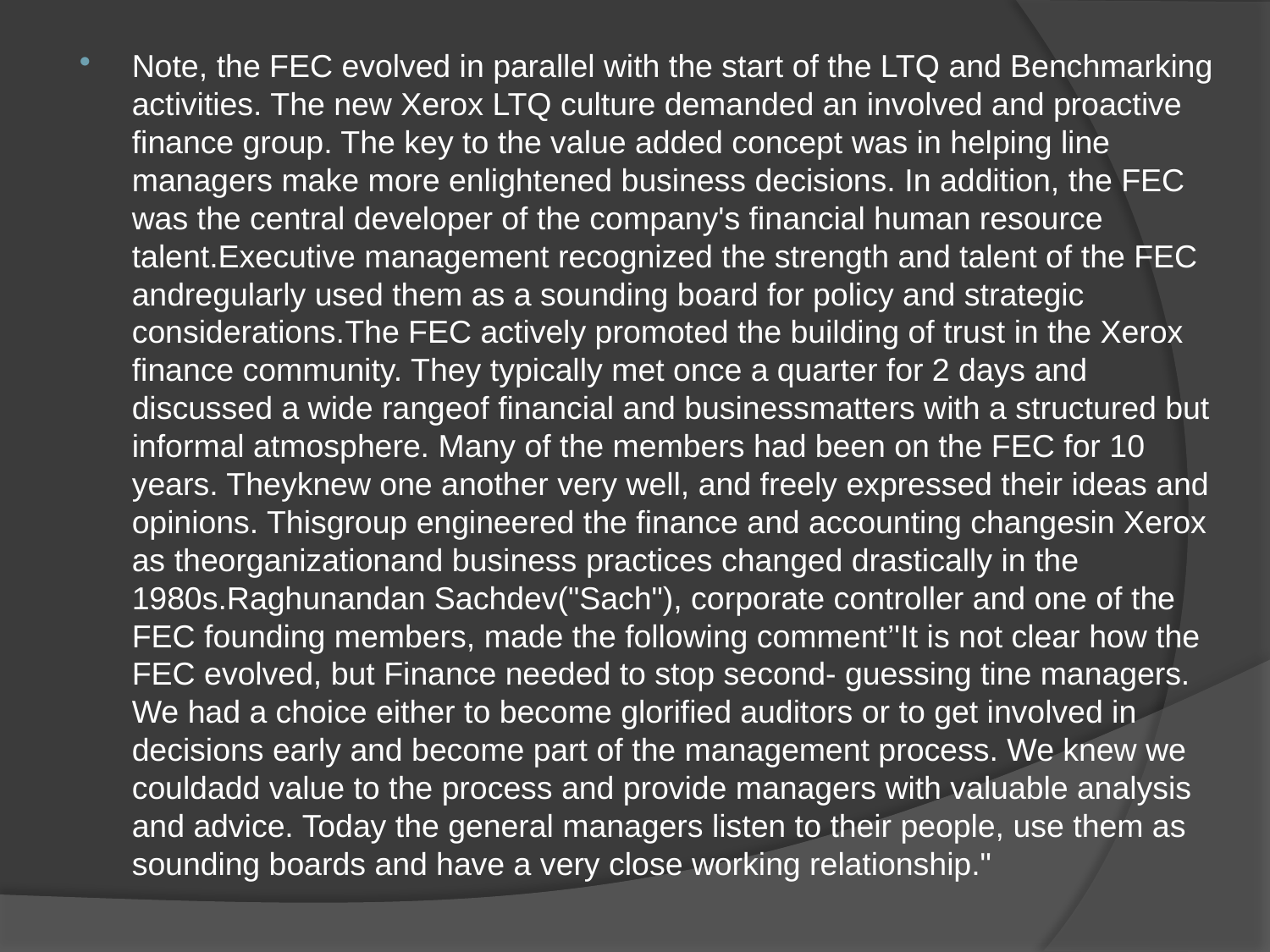

Note, the FEC evolved in parallel with the start of the LTQ and Benchmarking activities. The new Xerox LTQ culture demanded an involved and proactive finance group. The key to the value added concept was in helping line managers make more enlightened business decisions. In addition, the FEC was the central developer of the company's financial human resource talent.Executive management recognized the strength and talent of the FEC andregularly used them as a sounding board for policy and strategic considerations.The FEC actively promoted the building of trust in the Xerox finance community. They typically met once a quarter for 2 days and discussed a wide rangeof financial and businessmatters with a structured but informal atmosphere. Many of the members had been on the FEC for 10 years. Theyknew one another very well, and freely expressed their ideas and opinions. Thisgroup engineered the finance and accounting changesin Xerox as theorganizationand business practices changed drastically in the 1980s.Raghunandan Sachdev("Sach"), corporate controller and one of the FEC founding members, made the following comment’'It is not clear how the FEC evolved, but Finance needed to stop second- guessing tine managers. We had a choice either to become glorified auditors or to get involved in decisions early and become part of the management process. We knew we couldadd value to the process and provide managers with valuable analysis and advice. Today the general managers listen to their people, use them as sounding boards and have a very close working relationship."